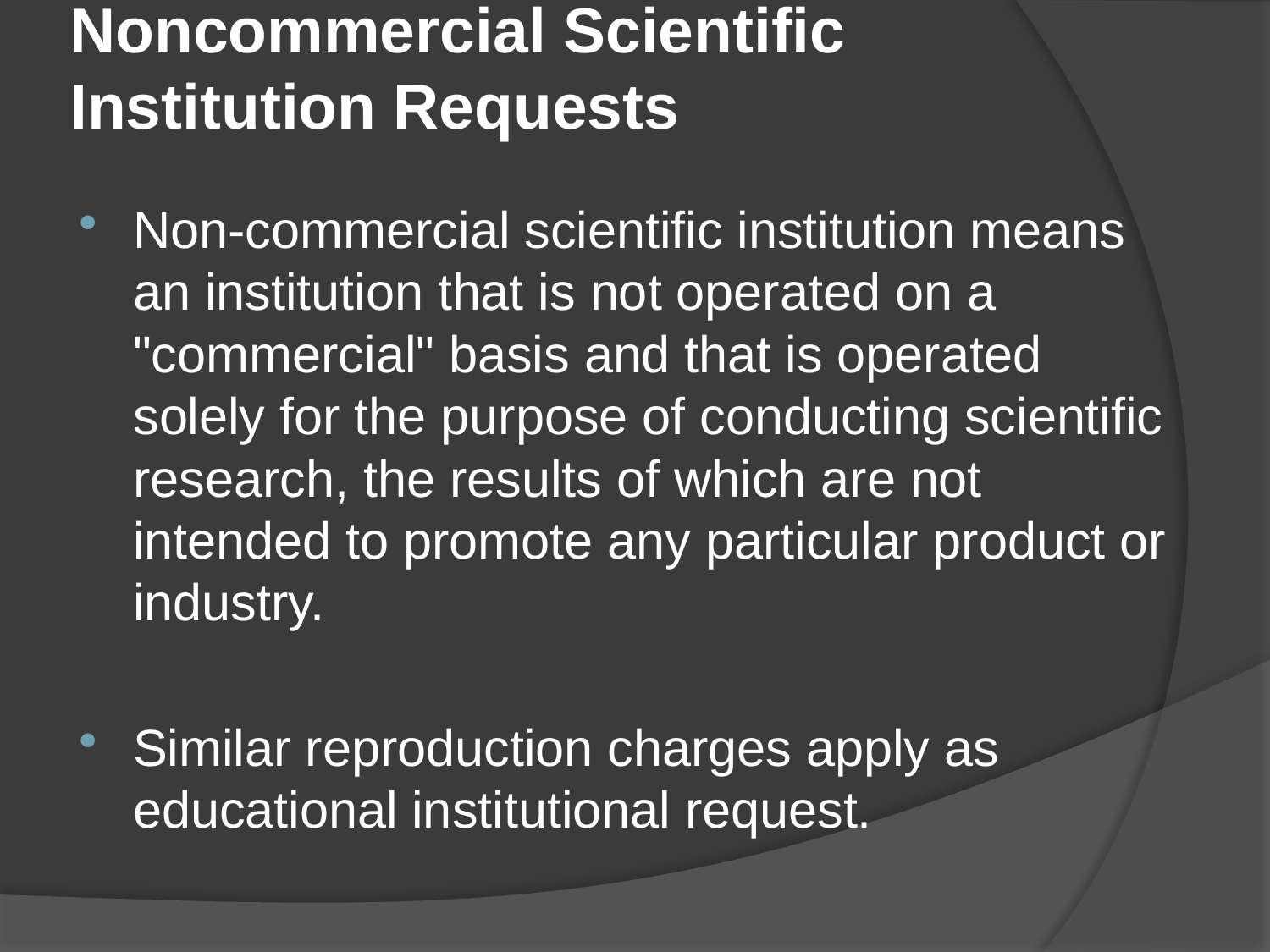

# Noncommercial Scientific Institution Requests
Non-commercial scientific institution means an institution that is not operated on a "commercial" basis and that is operated solely for the purpose of conducting scientific research, the results of which are not intended to promote any particular product or industry.

Similar reproduction charges apply as educational institutional request.